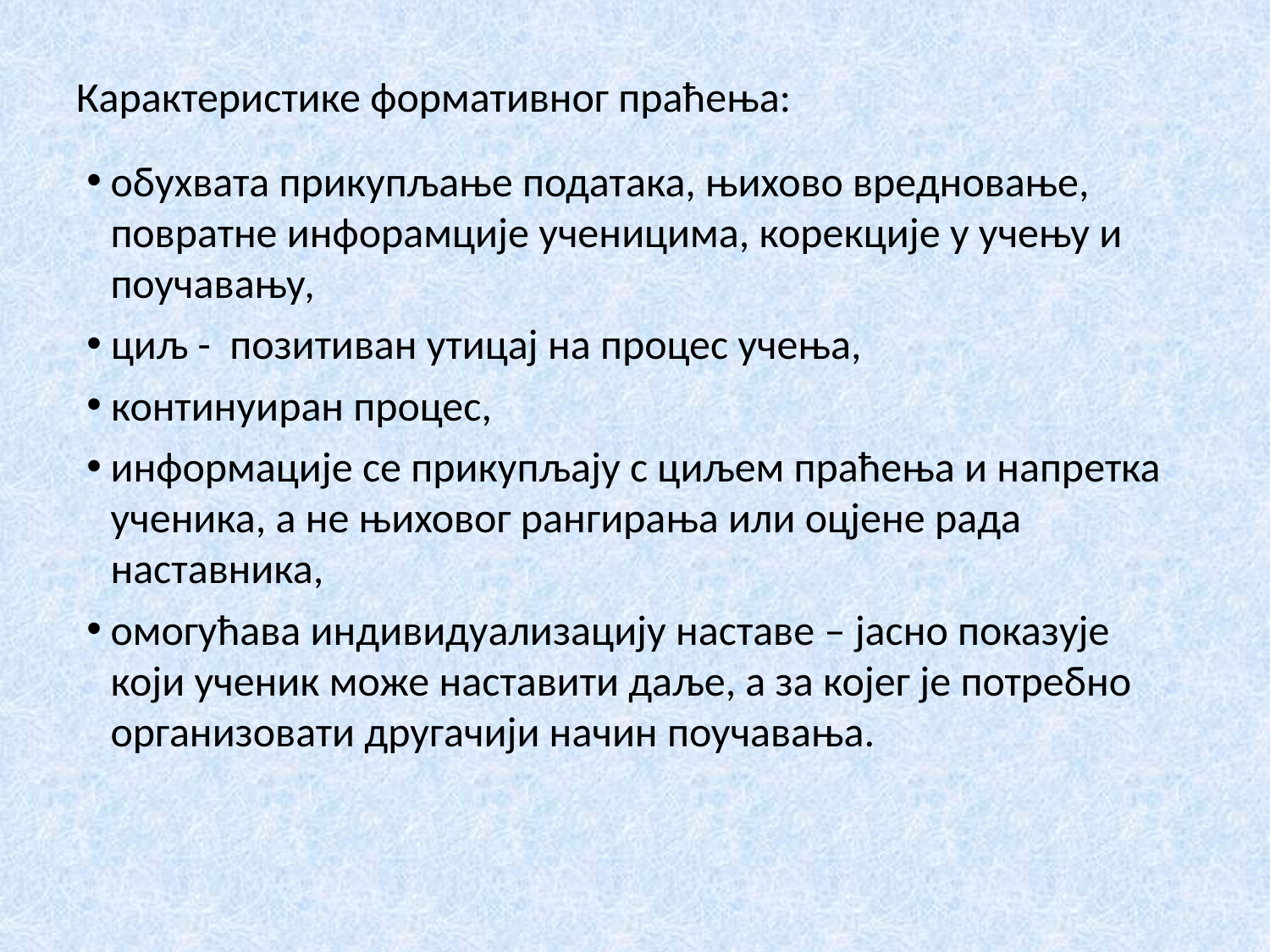

Карактеристике формативног праћења:
обухвата прикупљање података, њихово вредновање, повратне инфорамције ученицима, корекције у учењу и поучавању,
 циљ -  позитиван утицај на процес учења,
 континуиран процес,
информације се прикупљају с циљем праћења и напретка ученика, а не њиховог рангирања или оцјене рада наставника,
омогућава индивидуализацију наставе – јасно показује који ученик може наставити даље, а за којег је потребно организовати другачији начин поучавања.